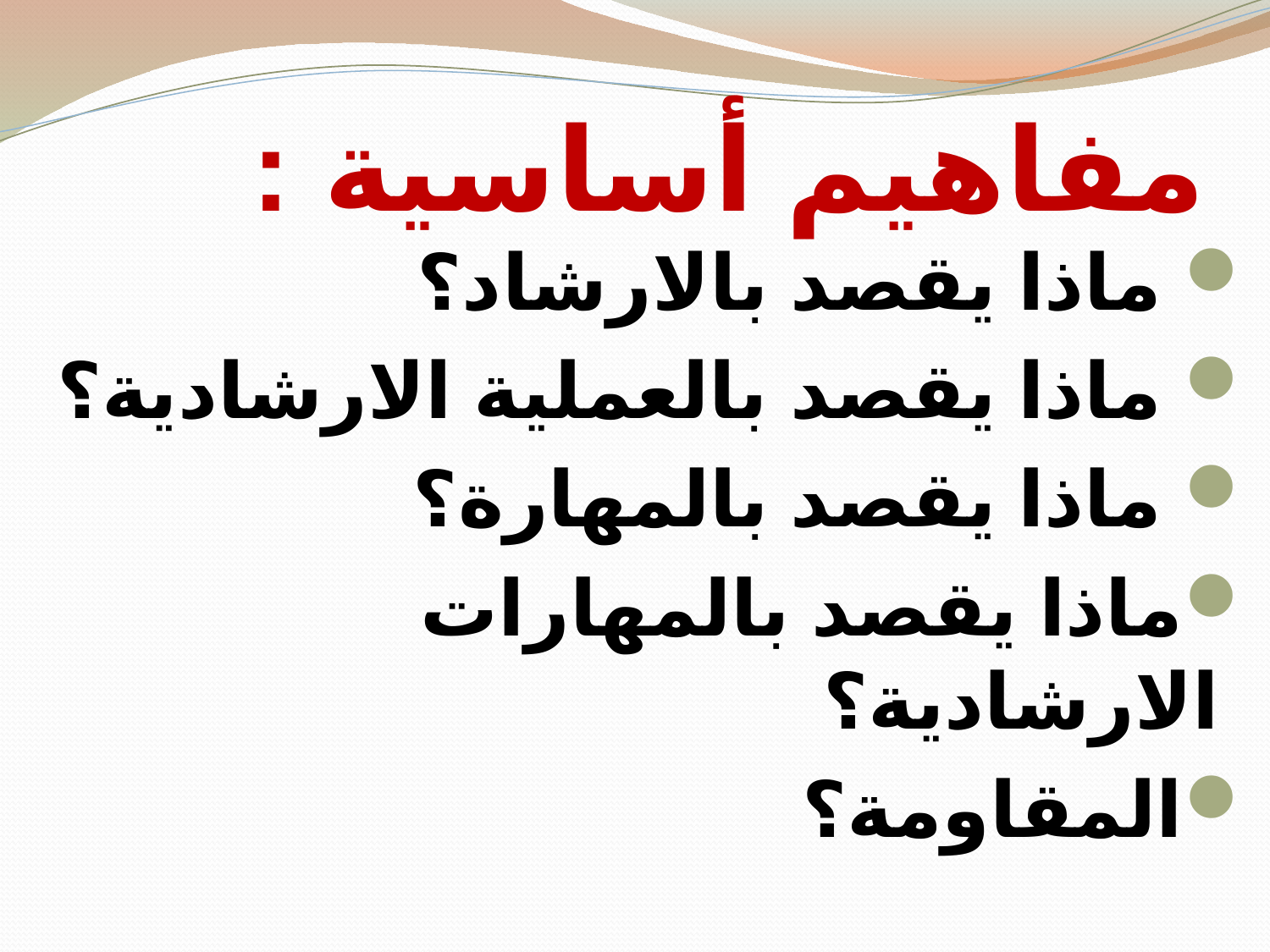

# مفاهيم أساسية :
 ماذا يقصد بالارشاد؟
 ماذا يقصد بالعملية الارشادية؟
 ماذا يقصد بالمهارة؟
ماذا يقصد بالمهارات الارشادية؟
المقاومة؟